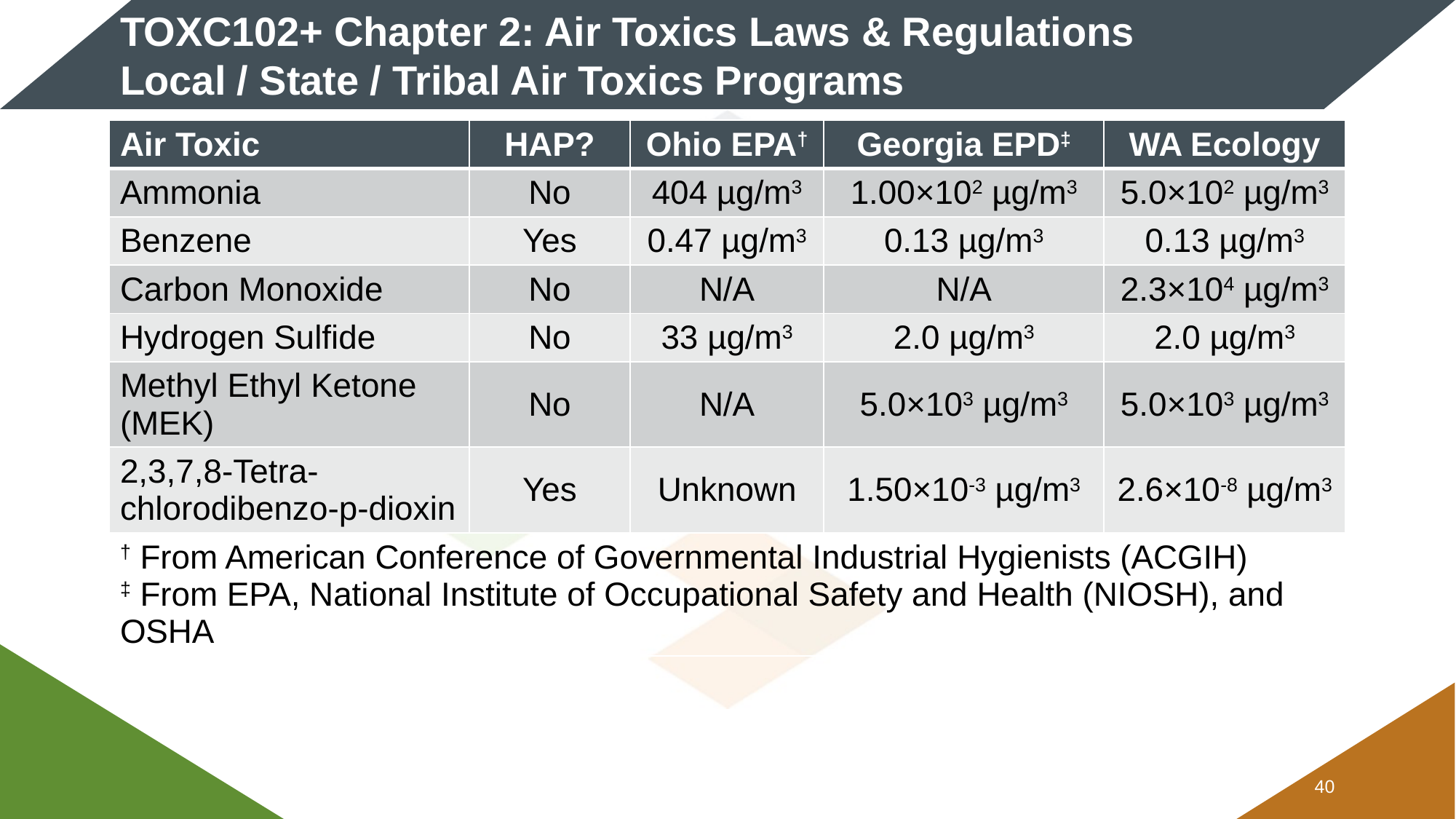

# TOXC102+ Chapter 2: Air Toxics Laws & Regulations Local / State / Tribal Air Toxics Programs
| Air Toxic | HAP? | Ohio EPA† | Georgia EPD‡ | WA Ecology |
| --- | --- | --- | --- | --- |
| Ammonia | No | 404 µg/m3 | 1.00×102 µg/m3 | 5.0×102 µg/m3 |
| Benzene | Yes | 0.47 µg/m3 | 0.13 µg/m3 | 0.13 µg/m3 |
| Carbon Monoxide | No | N/A | N/A | 2.3×104 µg/m3 |
| Hydrogen Sulfide | No | 33 µg/m3 | 2.0 µg/m3 | 2.0 µg/m3 |
| Methyl Ethyl Ketone (MEK) | No | N/A | 5.0×103 µg/m3 | 5.0×103 µg/m3 |
| 2,3,7,8-Tetra-chlorodibenzo-p-dioxin | Yes | Unknown | 1.50×10-3 µg/m3 | 2.6×10-8 µg/m3 |
| † From American Conference of Governmental Industrial Hygienists (ACGIH) ‡ From EPA, National Institute of Occupational Safety and Health (NIOSH), and OSHA |  |  |  |  |
40